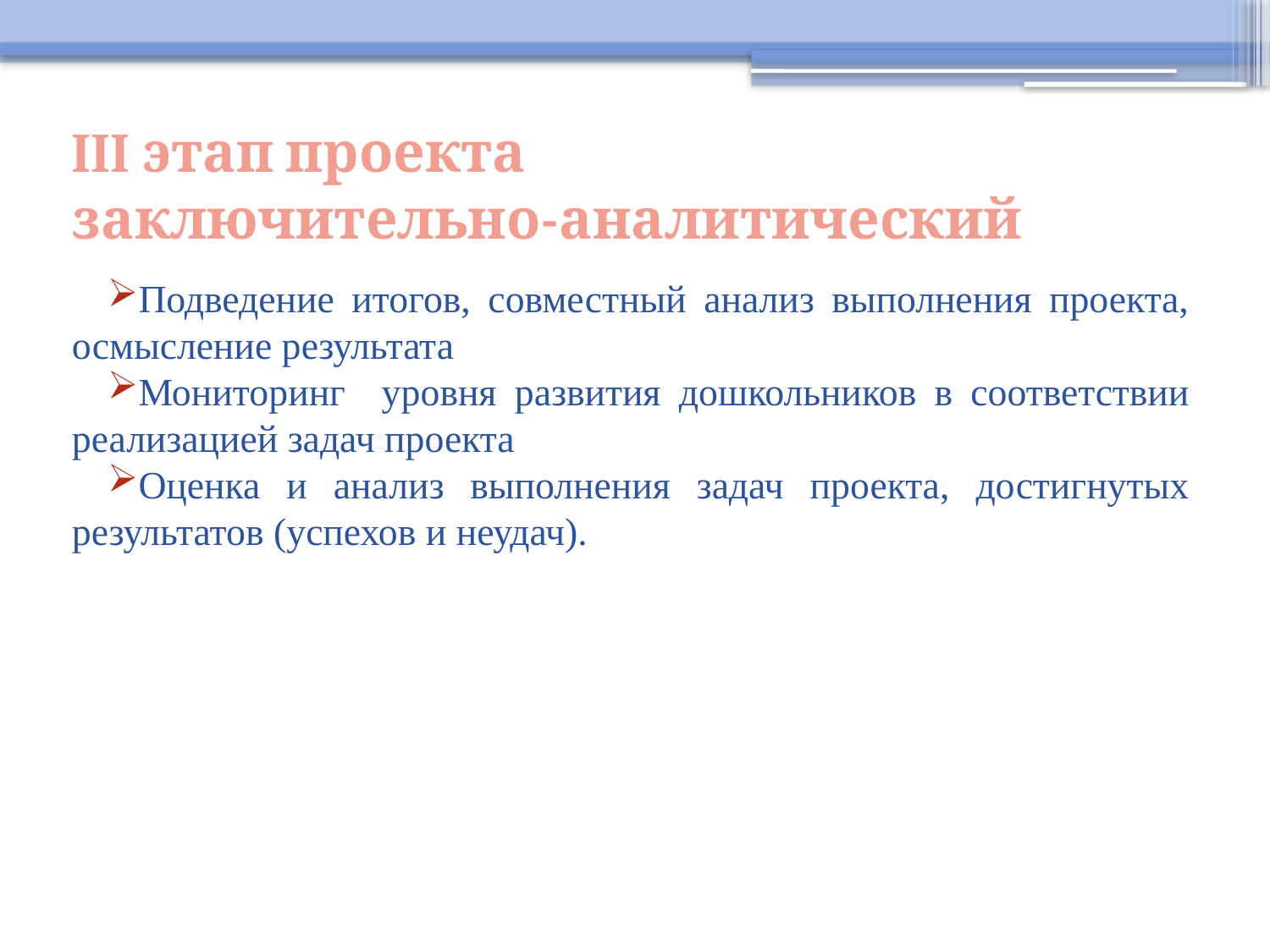

# III этап проекта заключительно-аналитический
Подведение итогов, совместный анализ выполнения проекта, осмысление результата
Мониторинг  уровня развития дошкольников в соответствии реализацией задач проекта
Оценка и анализ выполнения задач проекта, достигнутых результатов (успехов и неудач).